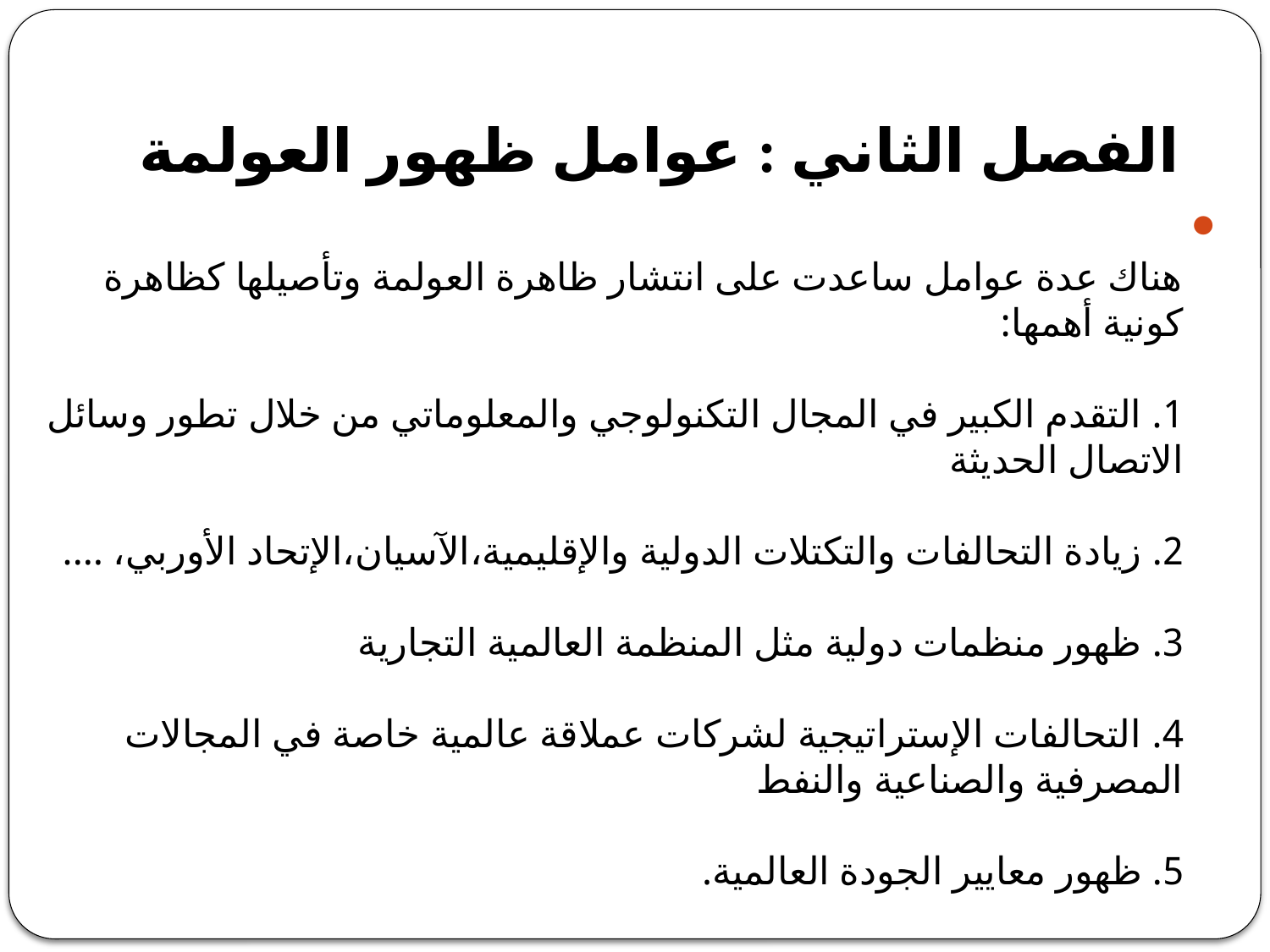

# الفصل الثاني : عوامل ظهور العولمة
هناك عدة عوامل ساعدت على انتشار ظاهرة العولمة وتأصيلها كظاهرة كونية أهمها: 
1. التقدم الكبير في المجال التكنولوجي والمعلوماتي من خلال تطور وسائل الاتصال الحديثة
2. زيادة التحالفات والتكتلات الدولية والإقليمية،الآسيان،الإتحاد الأوربي، …. 
3. ظهور منظمات دولية مثل المنظمة العالمية التجارية 
4. التحالفات الإستراتيجية لشركات عملاقة عالمية خاصة في المجالات المصرفية والصناعية والنفط
5. ظهور معايير الجودة العالمية.